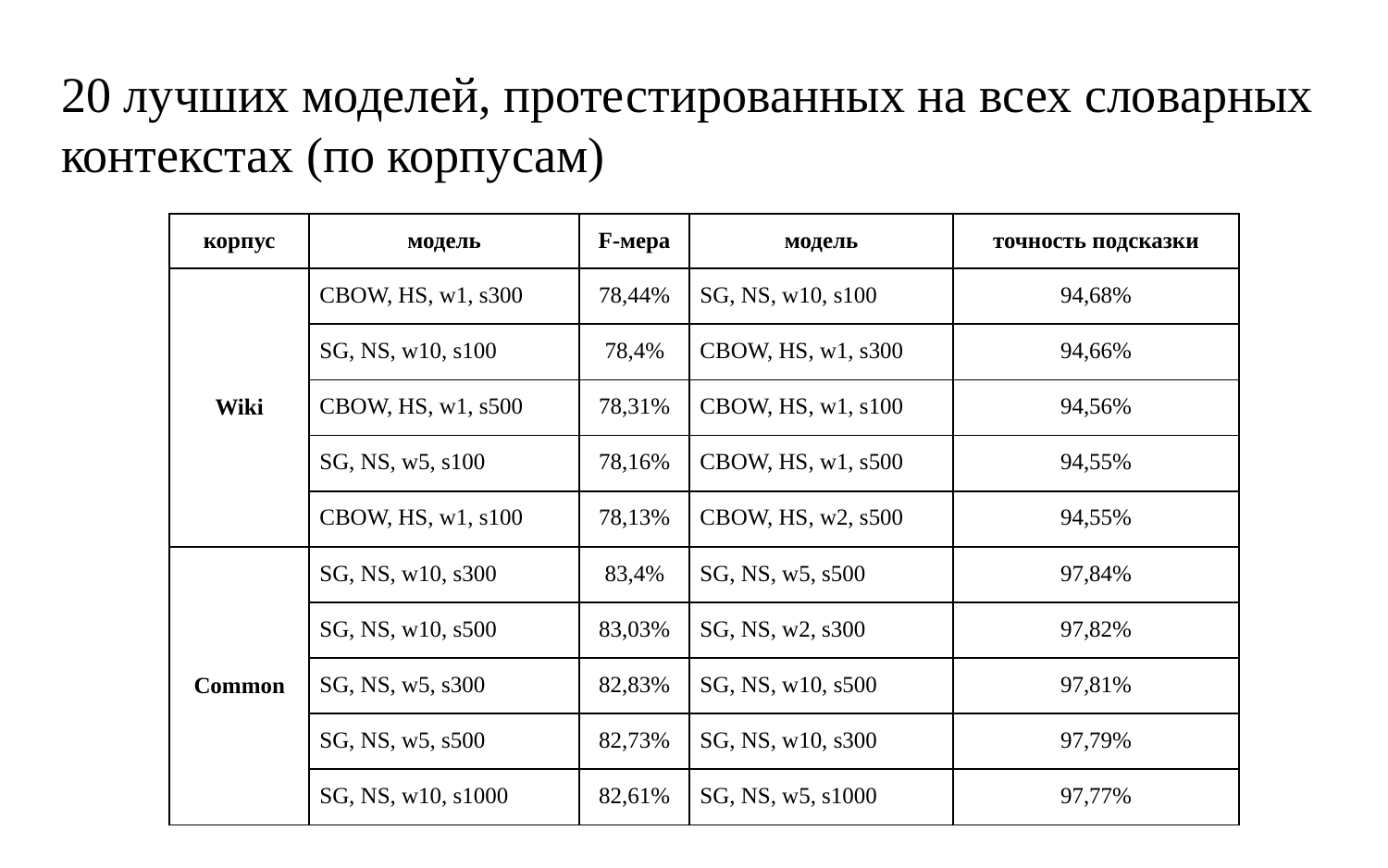

# 20 лучших моделей, протестированных на всех словарных контекстах (по корпусам)
| корпус | модель | F-мера | модель | точность подсказки |
| --- | --- | --- | --- | --- |
| Wiki | CBOW, HS, w1, s300 | 78,44% | SG, NS, w10, s100 | 94,68% |
|  | SG, NS, w10, s100 | 78,4% | CBOW, HS, w1, s300 | 94,66% |
|  | CBOW, HS, w1, s500 | 78,31% | CBOW, HS, w1, s100 | 94,56% |
|  | SG, NS, w5, s100 | 78,16% | CBOW, HS, w1, s500 | 94,55% |
|  | CBOW, HS, w1, s100 | 78,13% | CBOW, HS, w2, s500 | 94,55% |
| Common | SG, NS, w10, s300 | 83,4% | SG, NS, w5, s500 | 97,84% |
|  | SG, NS, w10, s500 | 83,03% | SG, NS, w2, s300 | 97,82% |
|  | SG, NS, w5, s300 | 82,83% | SG, NS, w10, s500 | 97,81% |
|  | SG, NS, w5, s500 | 82,73% | SG, NS, w10, s300 | 97,79% |
|  | SG, NS, w10, s1000 | 82,61% | SG, NS, w5, s1000 | 97,77% |